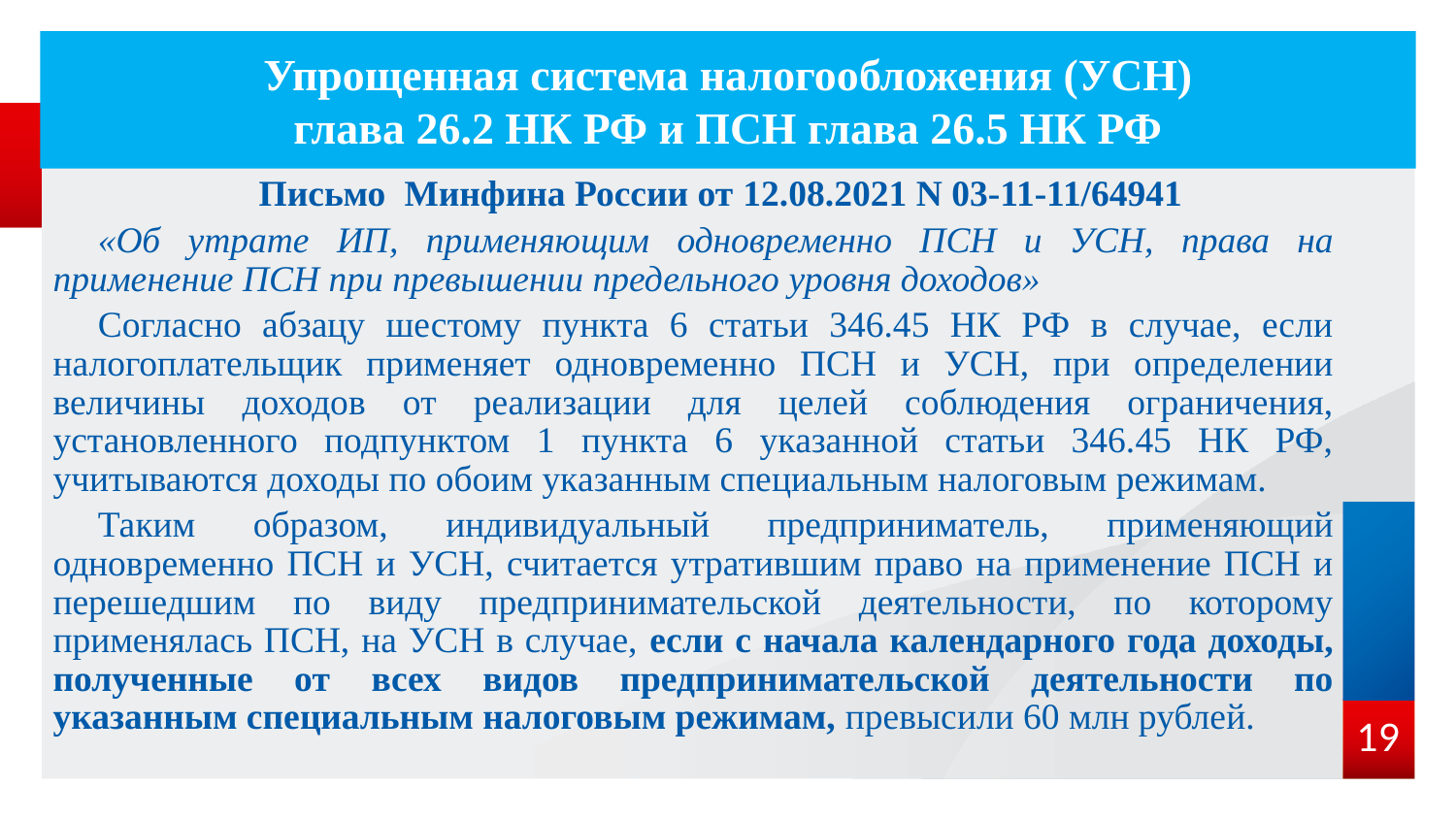

# Упрощенная система налогообложения (УСН) глава 26.2 НК РФ и ПСН глава 26.5 НК РФ
 Письмо  Минфина России от 12.08.2021 N 03-11-11/64941
«Об утрате ИП, применяющим одновременно ПСН и УСН, права на применение ПСН при превышении предельного уровня доходов»
Согласно абзацу шестому пункта 6 статьи 346.45 НК РФ в случае, если налогоплательщик применяет одновременно ПСН и УСН, при определении величины доходов от реализации для целей соблюдения ограничения, установленного подпунктом 1 пункта 6 указанной статьи 346.45 НК РФ, учитываются доходы по обоим указанным специальным налоговым режимам.
Таким образом, индивидуальный предприниматель, применяющий одновременно ПСН и УСН, считается утратившим право на применение ПСН и перешедшим по виду предпринимательской деятельности, по которому применялась ПСН, на УСН в случае, если с начала календарного года доходы, полученные от всех видов предпринимательской деятельности по указанным специальным налоговым режимам, превысили 60 млн рублей.

19